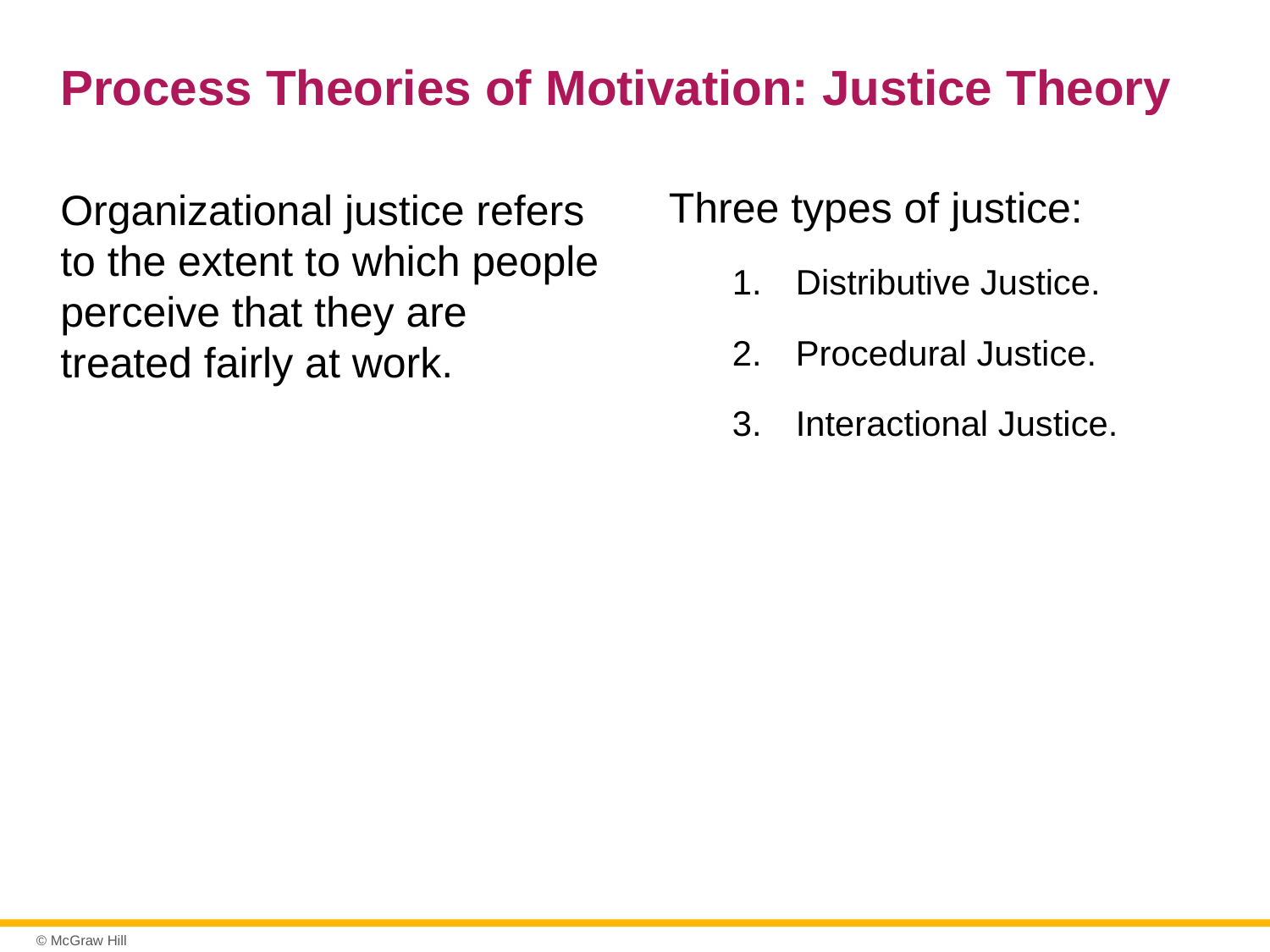

# Process Theories of Motivation: Justice Theory
Three types of justice:
Distributive Justice.
Procedural Justice.
Interactional Justice.

Organizational justice refers to the extent to which people perceive that they are treated fairly at work.